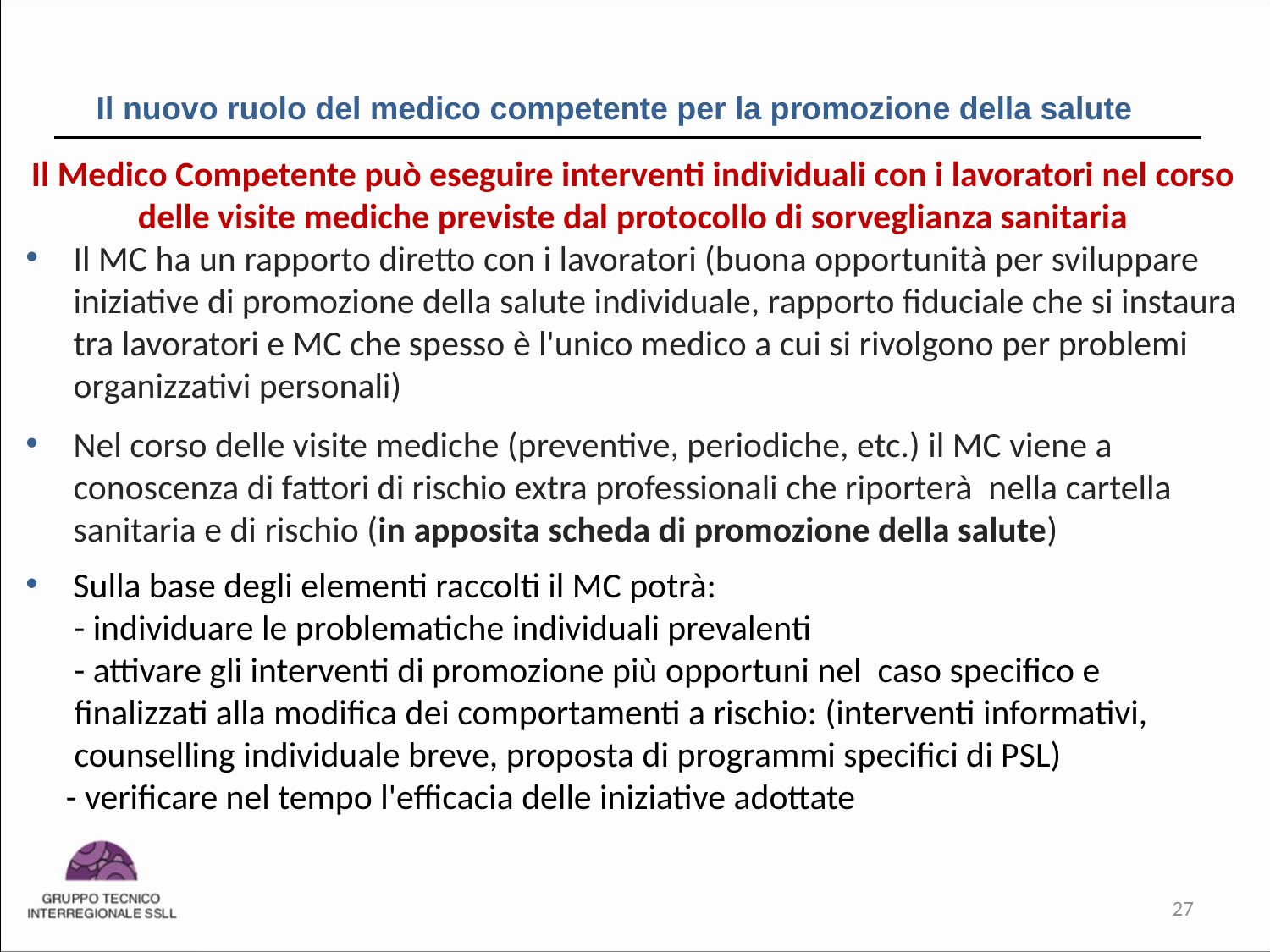

Il nuovo ruolo del medico competente per la promozione della salute
Il Medico Competente può eseguire interventi individuali con i lavoratori nel corso delle visite mediche previste dal protocollo di sorveglianza sanitaria
Il MC ha un rapporto diretto con i lavoratori (buona opportunità per sviluppare iniziative di promozione della salute individuale, rapporto fiduciale che si instaura tra lavoratori e MC che spesso è l'unico medico a cui si rivolgono per problemi organizzativi personali)

Nel corso delle visite mediche (preventive, periodiche, etc.) il MC viene a conoscenza di fattori di rischio extra professionali che riporterà  nella cartella sanitaria e di rischio (in apposita scheda di promozione della salute)

Sulla base degli elementi raccolti il MC potrà:
      - individuare le problematiche individuali prevalenti
      - attivare gli interventi di promozione più opportuni nel  caso specifico e
      finalizzati alla modifica dei comportamenti a rischio: (interventi informativi,
      counselling individuale breve, proposta di programmi specifici di PSL)
     - verificare nel tempo l'efficacia delle iniziative adottate

27